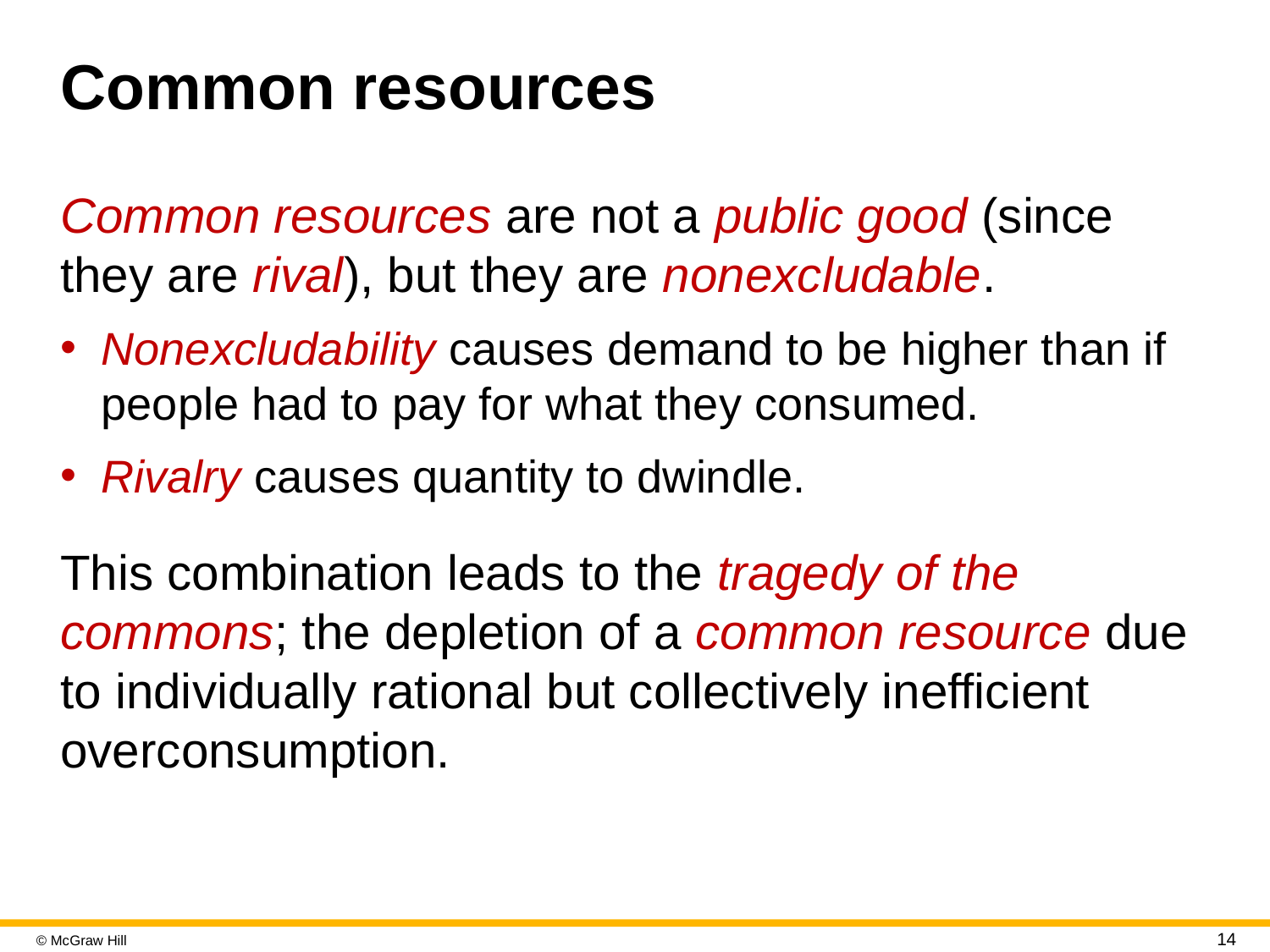

# Common resources
Common resources are not a public good (since they are rival), but they are nonexcludable.
Nonexcludability causes demand to be higher than if people had to pay for what they consumed.
Rivalry causes quantity to dwindle.
This combination leads to the tragedy of the commons; the depletion of a common resource due to individually rational but collectively inefficient overconsumption.